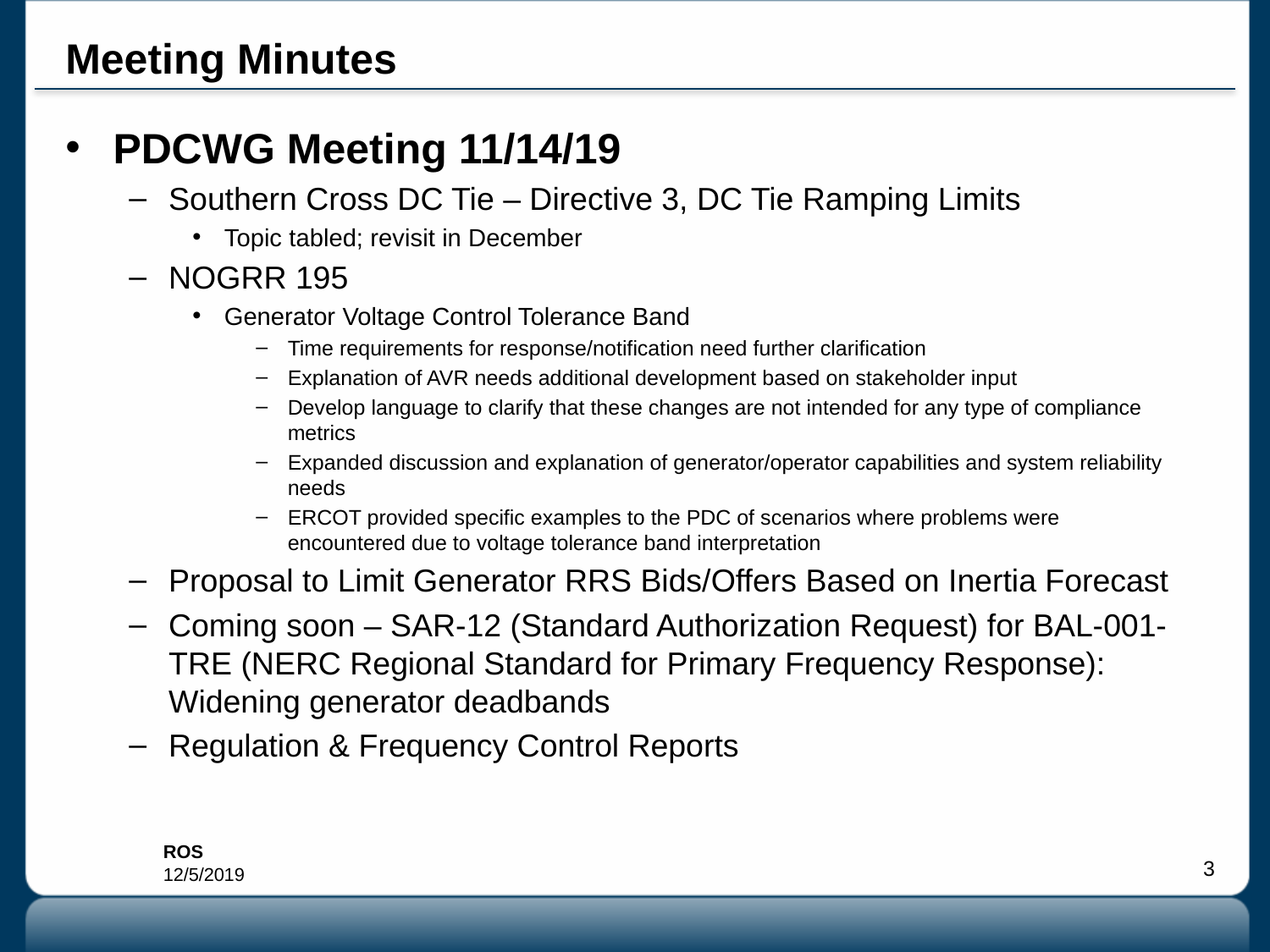

# Meeting Minutes
PDCWG Meeting 11/14/19
Southern Cross DC Tie – Directive 3, DC Tie Ramping Limits
Topic tabled; revisit in December
NOGRR 195
Generator Voltage Control Tolerance Band
Time requirements for response/notification need further clarification
Explanation of AVR needs additional development based on stakeholder input
Develop language to clarify that these changes are not intended for any type of compliance metrics
Expanded discussion and explanation of generator/operator capabilities and system reliability needs
ERCOT provided specific examples to the PDC of scenarios where problems were encountered due to voltage tolerance band interpretation
Proposal to Limit Generator RRS Bids/Offers Based on Inertia Forecast
Coming soon – SAR-12 (Standard Authorization Request) for BAL-001-TRE (NERC Regional Standard for Primary Frequency Response): Widening generator deadbands
Regulation & Frequency Control Reports